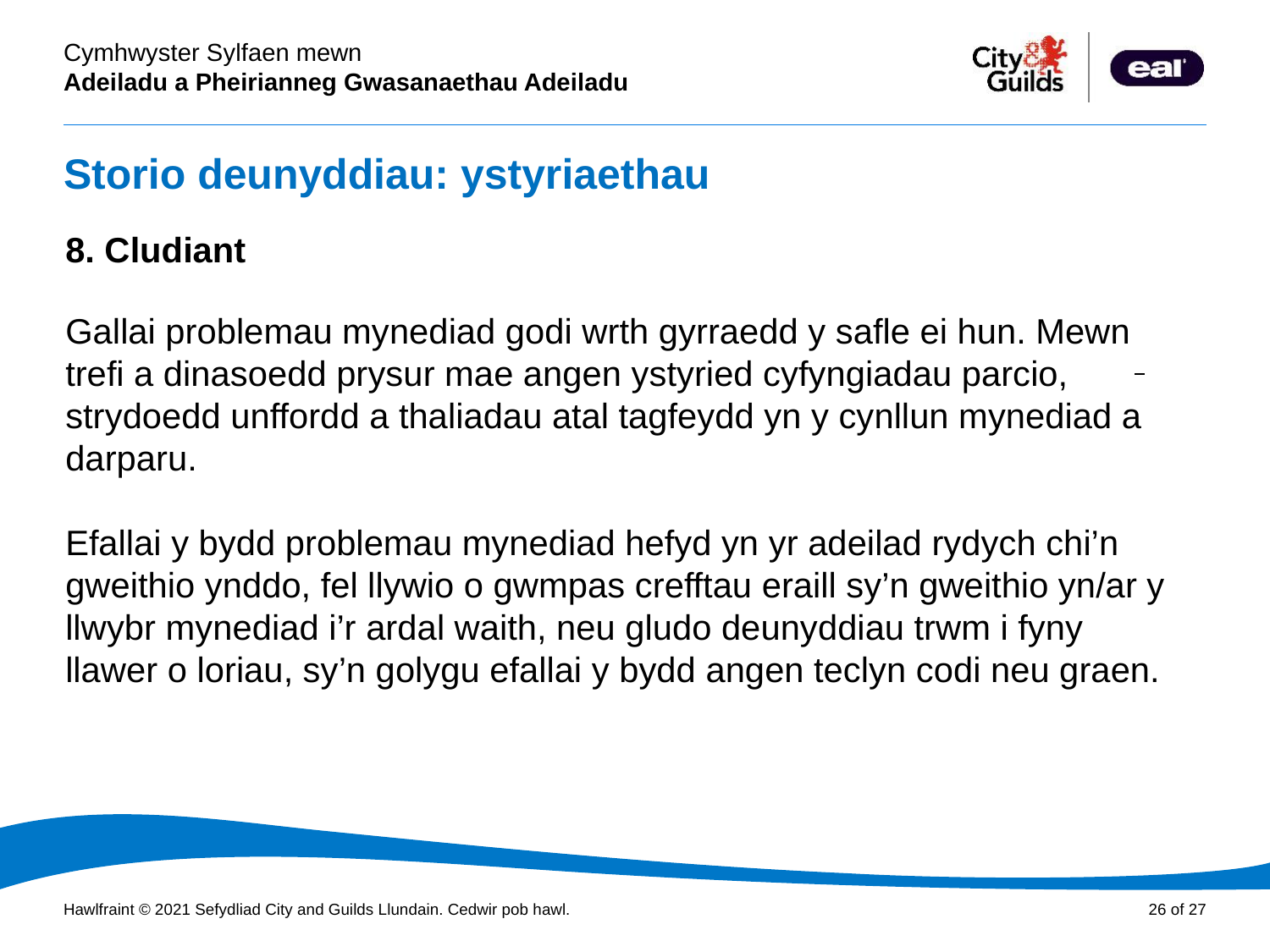

# Storio deunyddiau: ystyriaethau

Cyflwyniad PowerPoint

8. Cludiant
Gallai problemau mynediad godi wrth gyrraedd y safle ei hun. Mewn trefi a dinasoedd prysur mae angen ystyried cyfyngiadau parcio, strydoedd unffordd a thaliadau atal tagfeydd yn y cynllun mynediad a darparu.

Efallai y bydd problemau mynediad hefyd yn yr adeilad rydych chi’n gweithio ynddo, fel llywio o gwmpas crefftau eraill sy’n gweithio yn/ar y llwybr mynediad i’r ardal waith, neu gludo deunyddiau trwm i fyny llawer o loriau, sy’n golygu efallai y bydd angen teclyn codi neu graen.